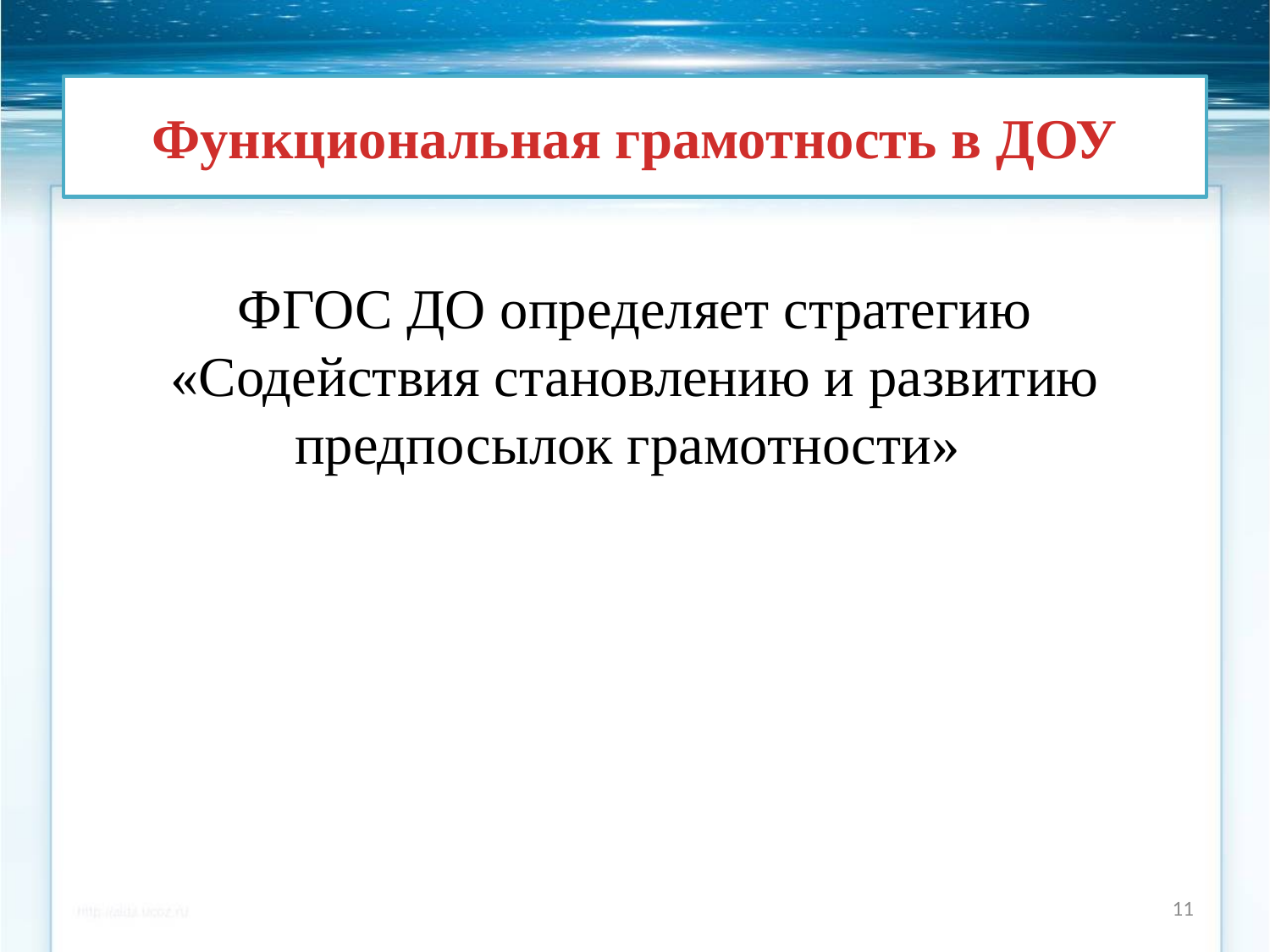

# Функциональная грамотность в ДОУ
ФГОС ДО определяет стратегию «Содействия становлению и развитию предпосылок грамотности»
11